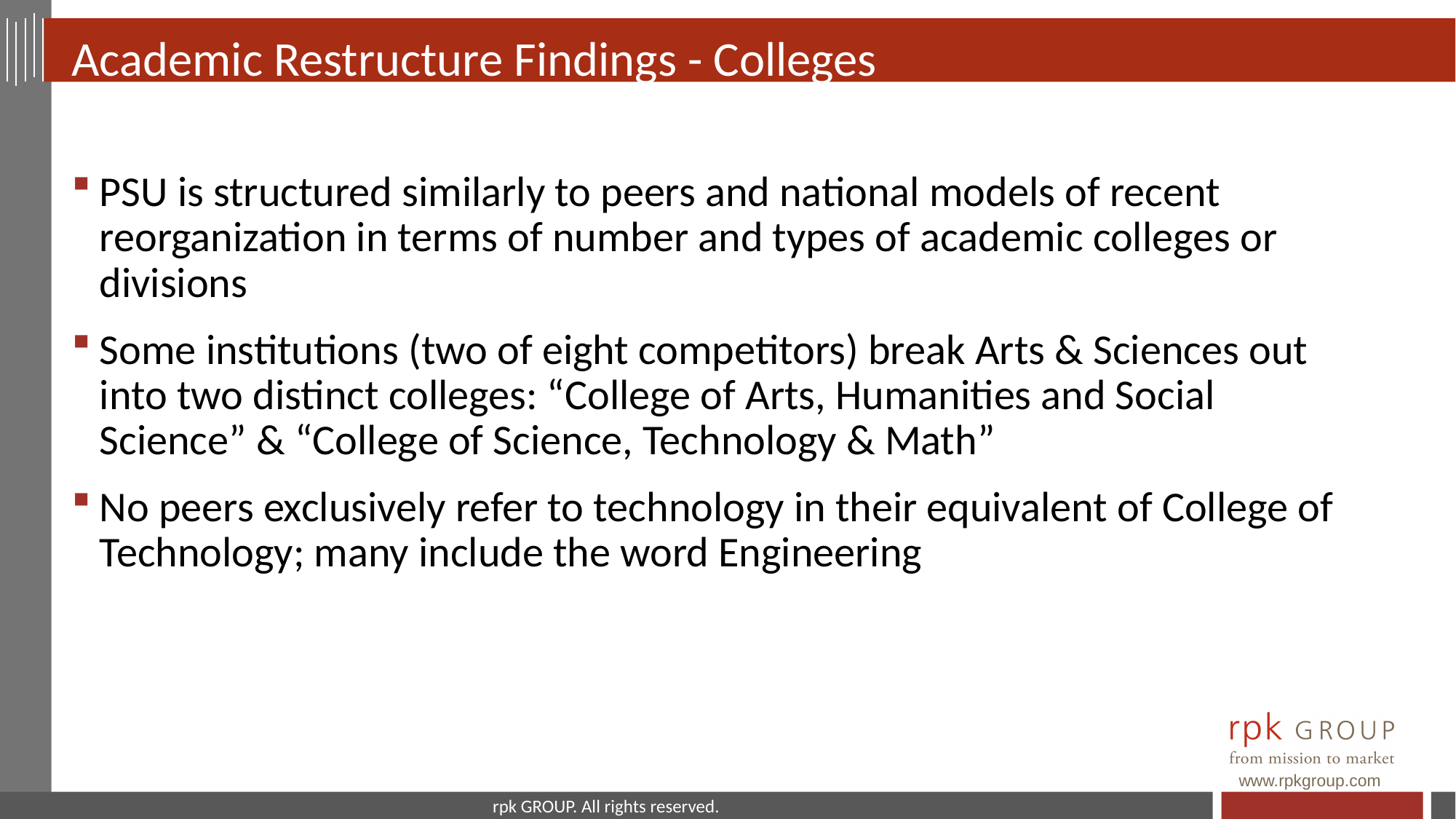

# Academic Restructure Findings - Colleges
PSU is structured similarly to peers and national models of recent reorganization in terms of number and types of academic colleges or divisions
Some institutions (two of eight competitors) break Arts & Sciences out into two distinct colleges: “College of Arts, Humanities and Social Science” & “College of Science, Technology & Math”
No peers exclusively refer to technology in their equivalent of College of Technology; many include the word Engineering